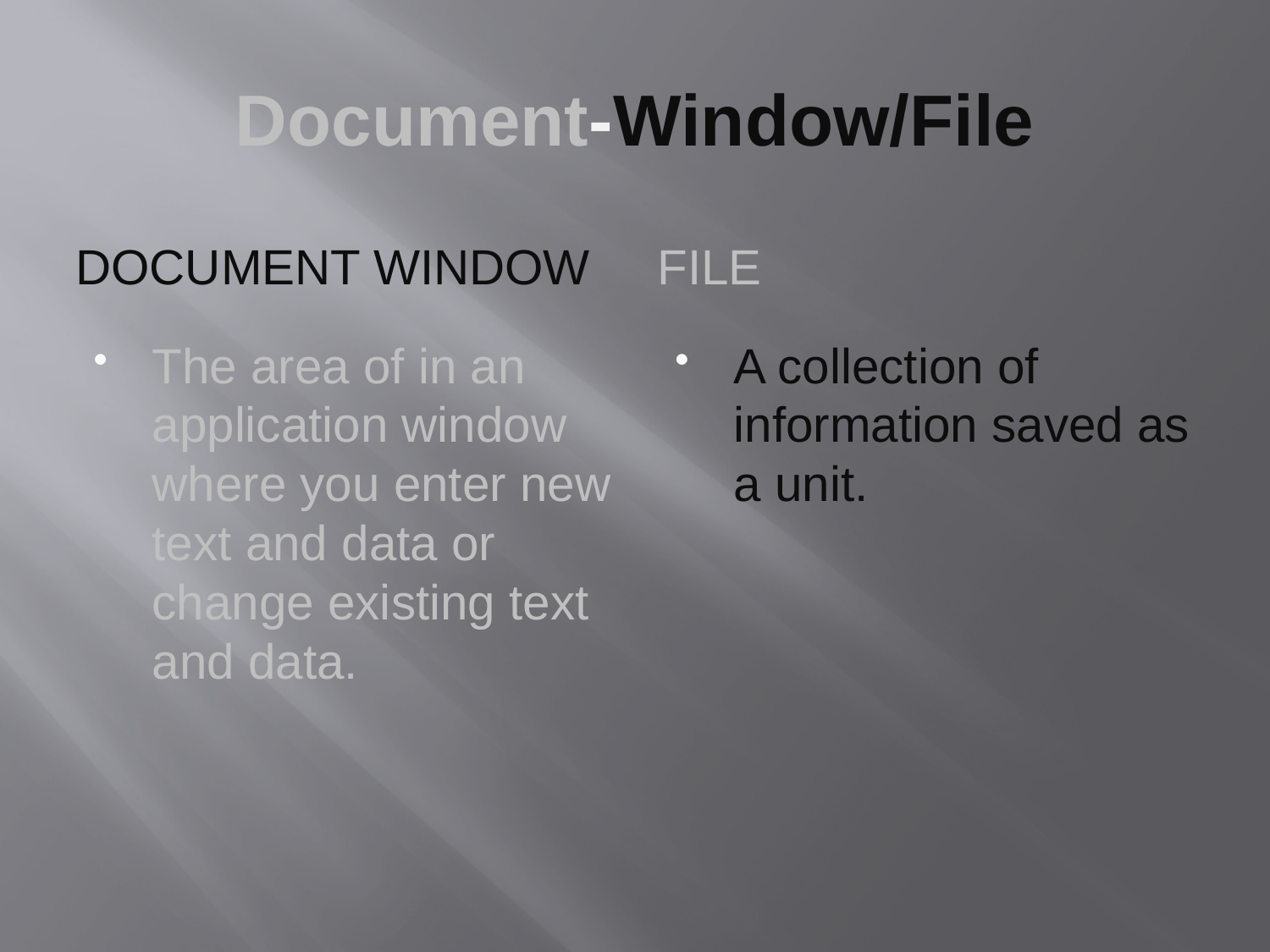

# Document-Window/File
Document Window
File
The area of in an application window where you enter new text and data or change existing text and data.
A collection of information saved as a unit.